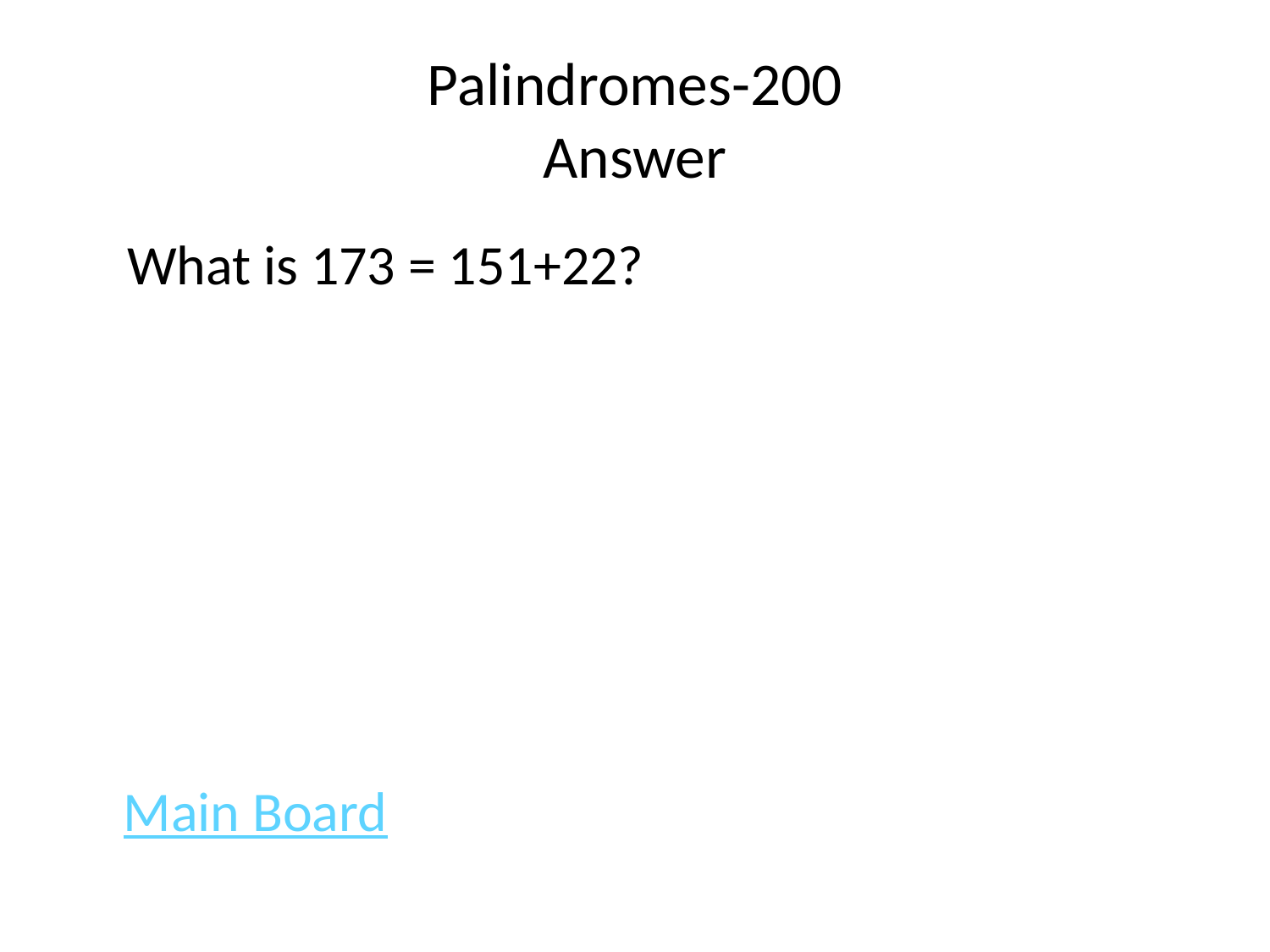

# Palindromes-200 Answer
    What is 173 = 151+22?

							Main Board